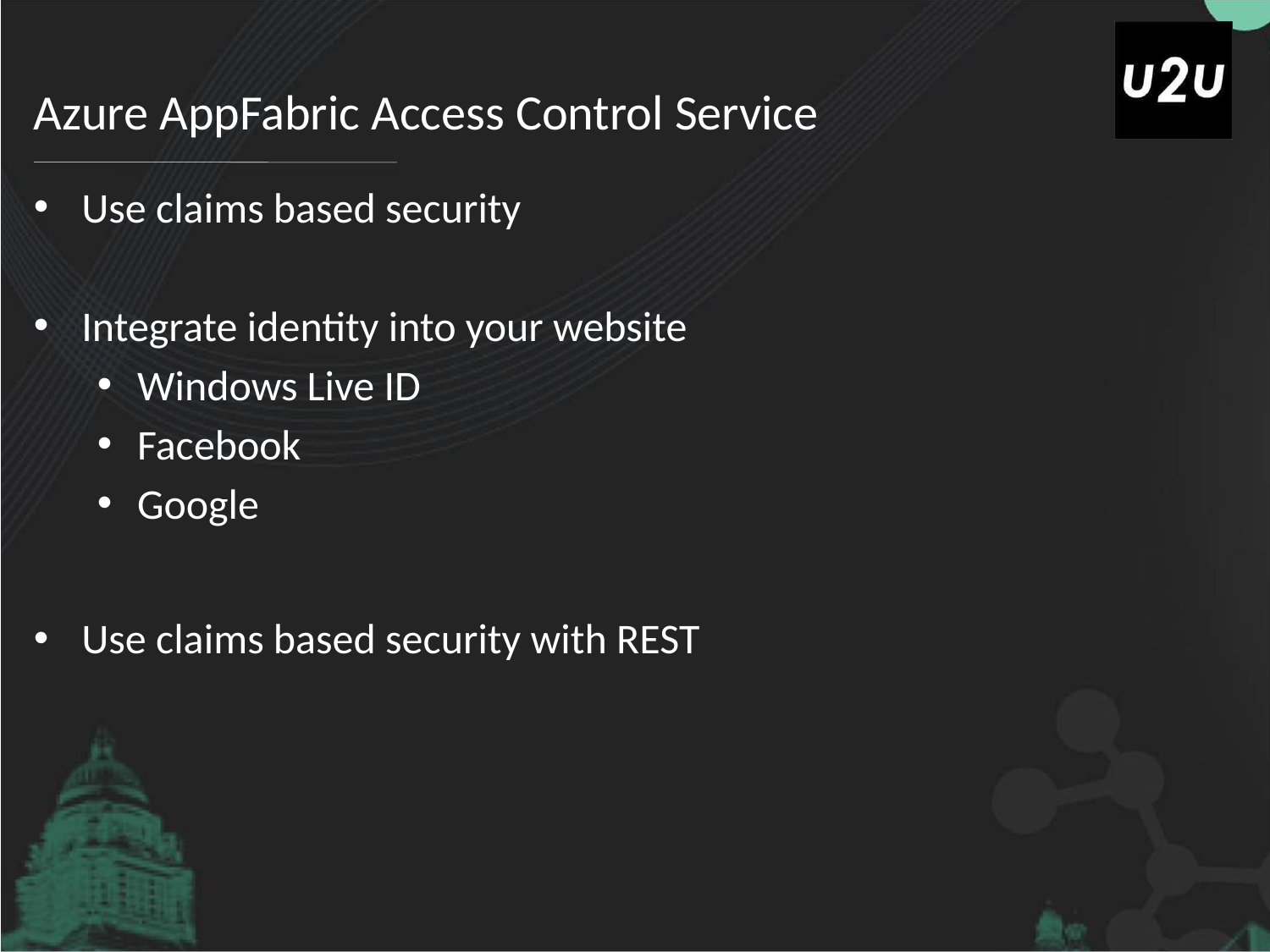

# Azure AppFabric Access Control Service
Use claims based security

Integrate identity into your website
Windows Live ID
Facebook
Google

Use claims based security with REST